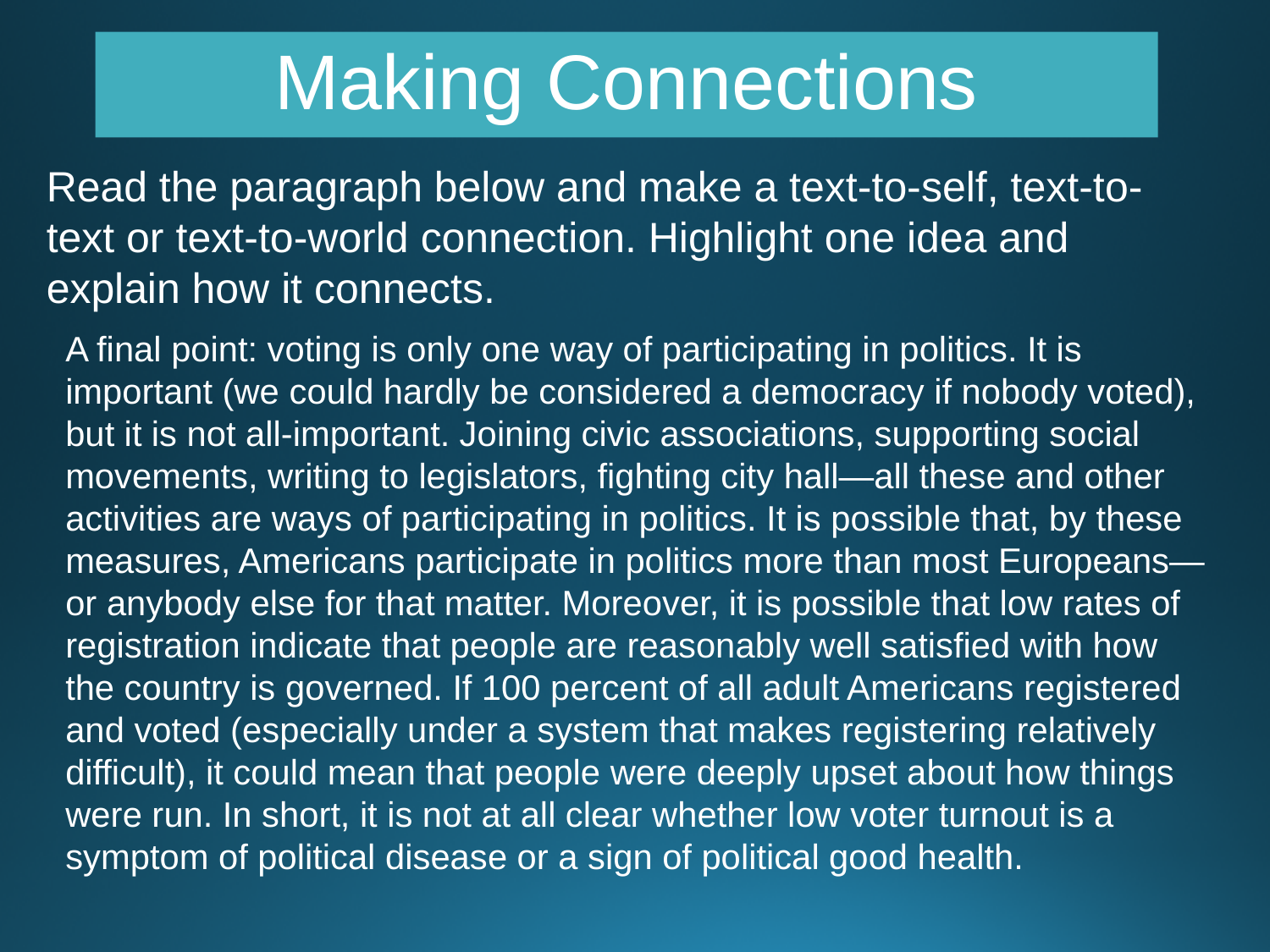

# Making Connections
Read the paragraph below and make a text-to-self, text-to-text or text-to-world connection. Highlight one idea and explain how it connects.
A final point: voting is only one way of participating in politics. It is important (we could hardly be considered a democracy if nobody voted), but it is not all-important. Joining civic associations, supporting social movements, writing to legislators, fighting city hall—all these and other activities are ways of participating in politics. It is possible that, by these measures, Americans participate in politics more than most Europeans—or anybody else for that matter. Moreover, it is possible that low rates of registration indicate that people are reasonably well satisfied with how the country is governed. If 100 percent of all adult Americans registered and voted (especially under a system that makes registering relatively difficult), it could mean that people were deeply upset about how things were run. In short, it is not at all clear whether low voter turnout is a symptom of political disease or a sign of political good health.